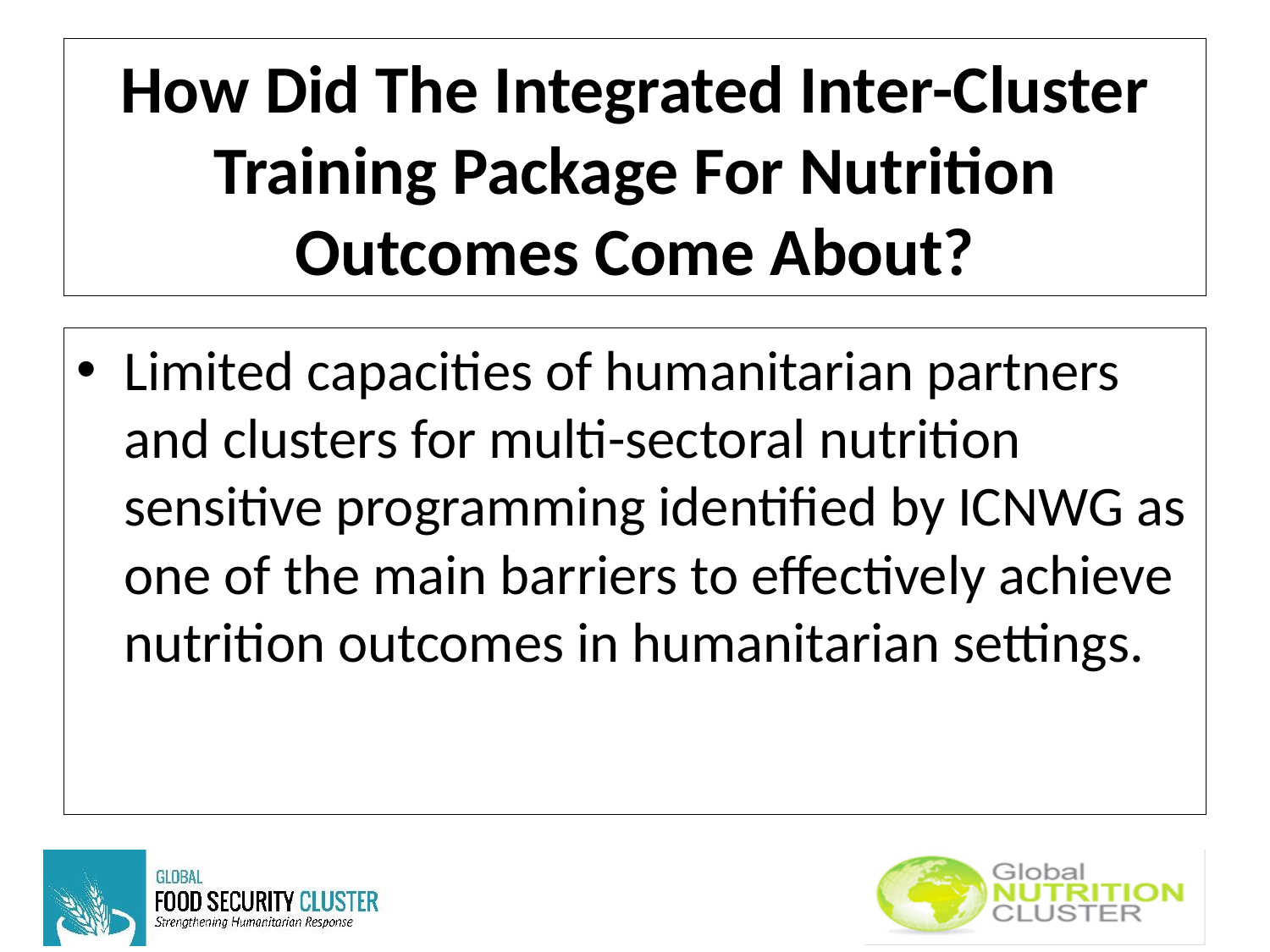

# How Did The Integrated Inter-Cluster Training Package For Nutrition Outcomes Come About?
Limited capacities of humanitarian partners and clusters for multi-sectoral nutrition sensitive programming identified by ICNWG as one of the main barriers to effectively achieve nutrition outcomes in humanitarian settings.